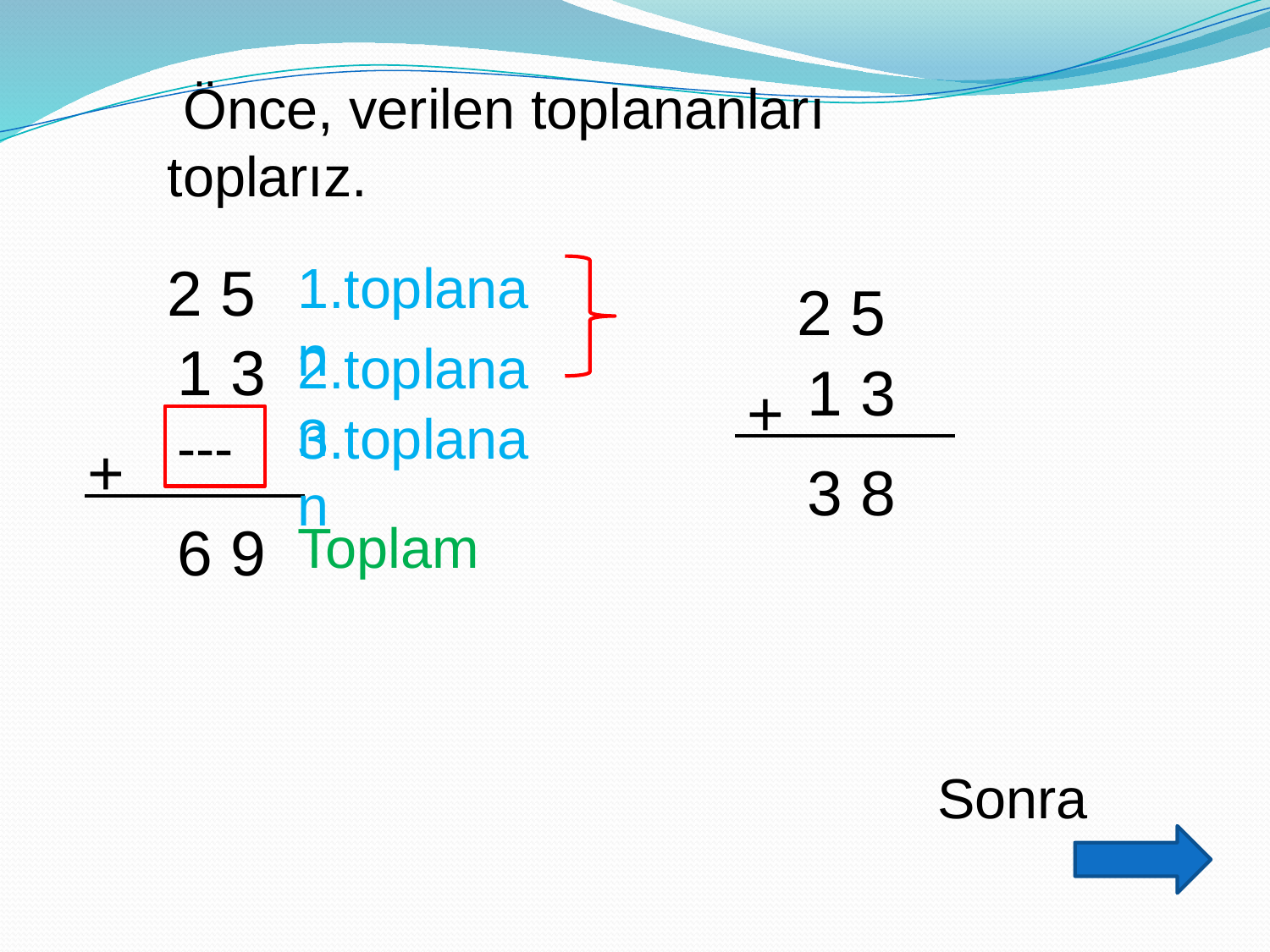

Önce, verilen toplananları toplarız.
2 5
1.toplanan

2 5
1 3
2.toplanan
1 3
+
3.toplanan
---
+
3 8
6 9
Toplam
Sonra